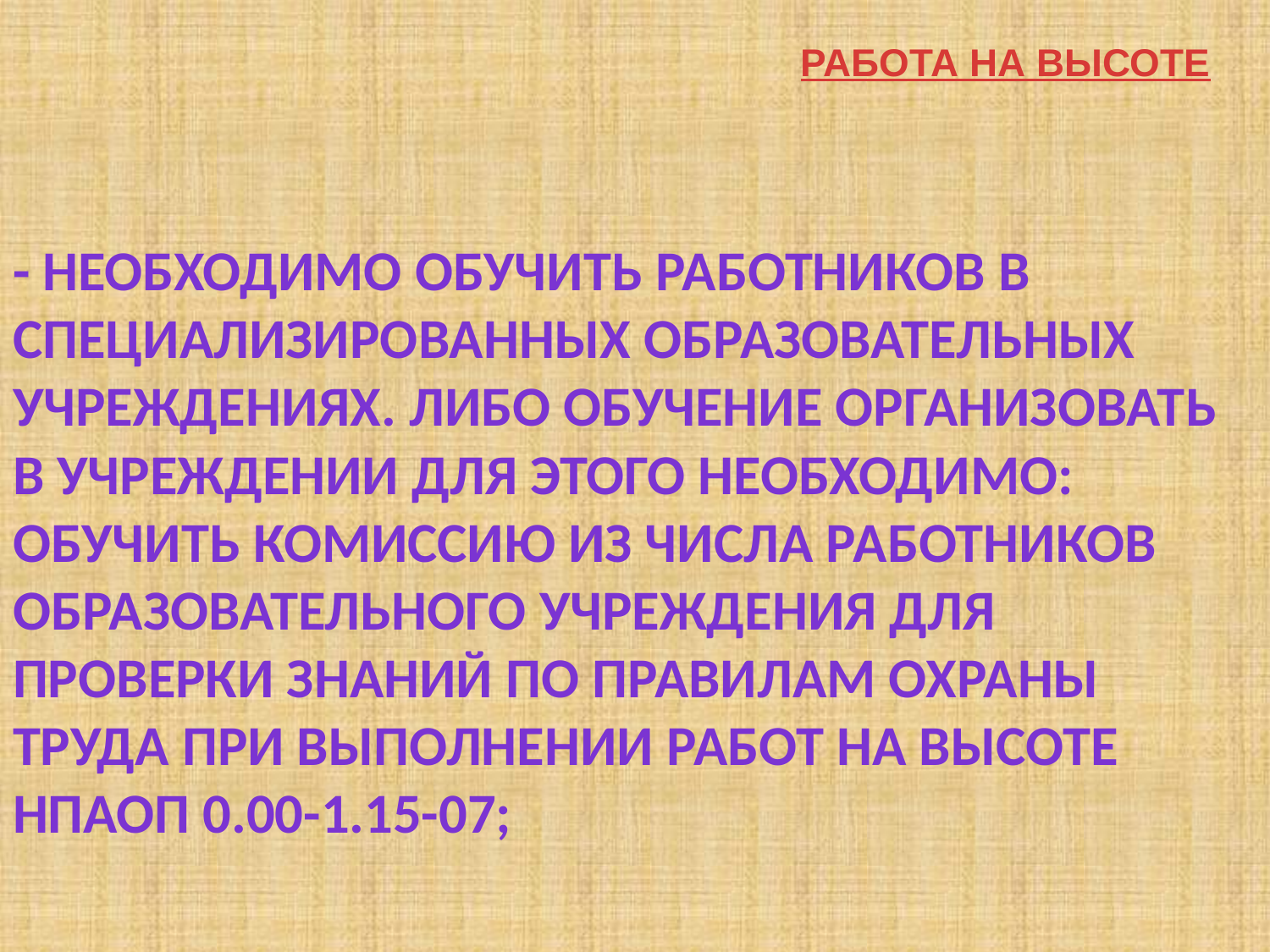

РАБОТА НА ВЫСОТЕ
# - необходимо обучить работников в специализированных образовательных учреждениях. Либо обучение организовать в учреждении для этого необходимо: обучить комиссию из числа работников образовательного учреждения для проверки знаний по Правилам охраны труда при выполнении работ на высоте НПАОП 0.00-1.15-07;